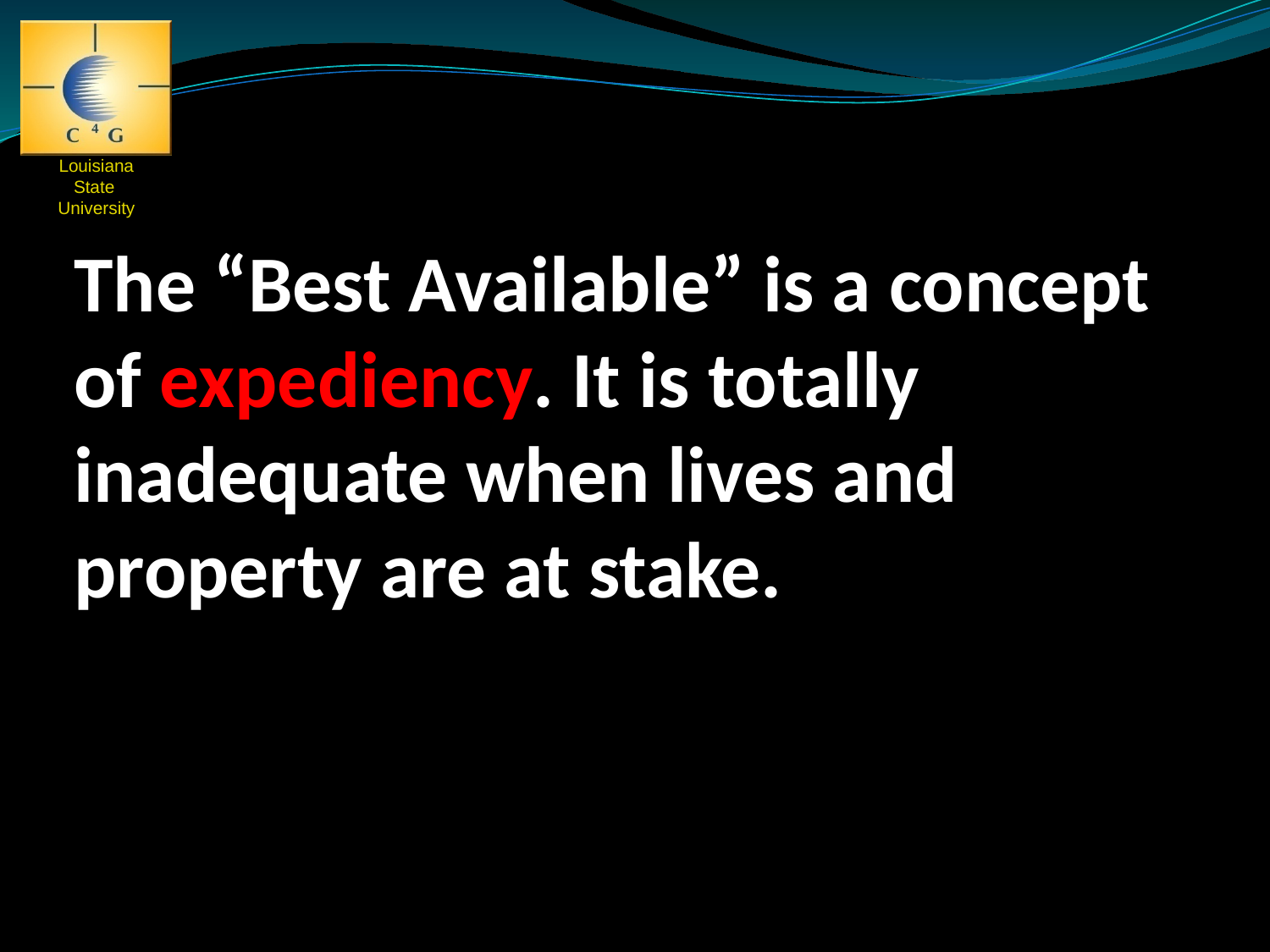

# The “Best Available” is a concept of expediency. It is totally inadequate when lives and property are at stake.